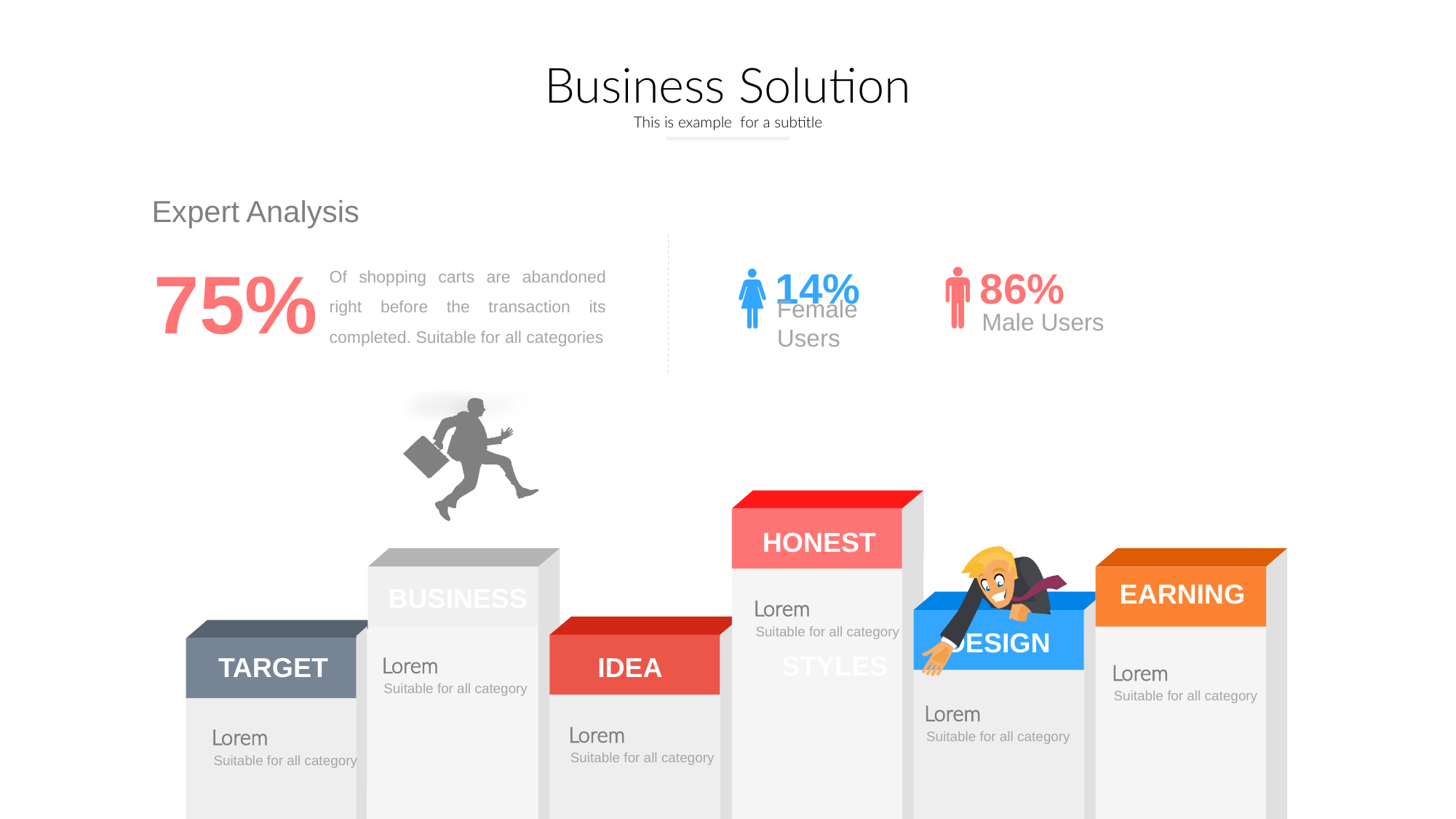

Business Solution
This is example  for a subtitle

Expert Analysis
75%
Of shopping carts are abandoned right before the transaction its completed. Suitable for all categories
86%

Male Users
14%

Female Users

HONEST

EARNING
BUSINESS
Lorem
Suitable for all category

DESIGN

STYLES
TARGET
IDEA
Lorem
Suitable for all category
Lorem
Suitable for all category
Lorem
Suitable for all category
Lorem
Suitable for all category
Lorem
Suitable for all category